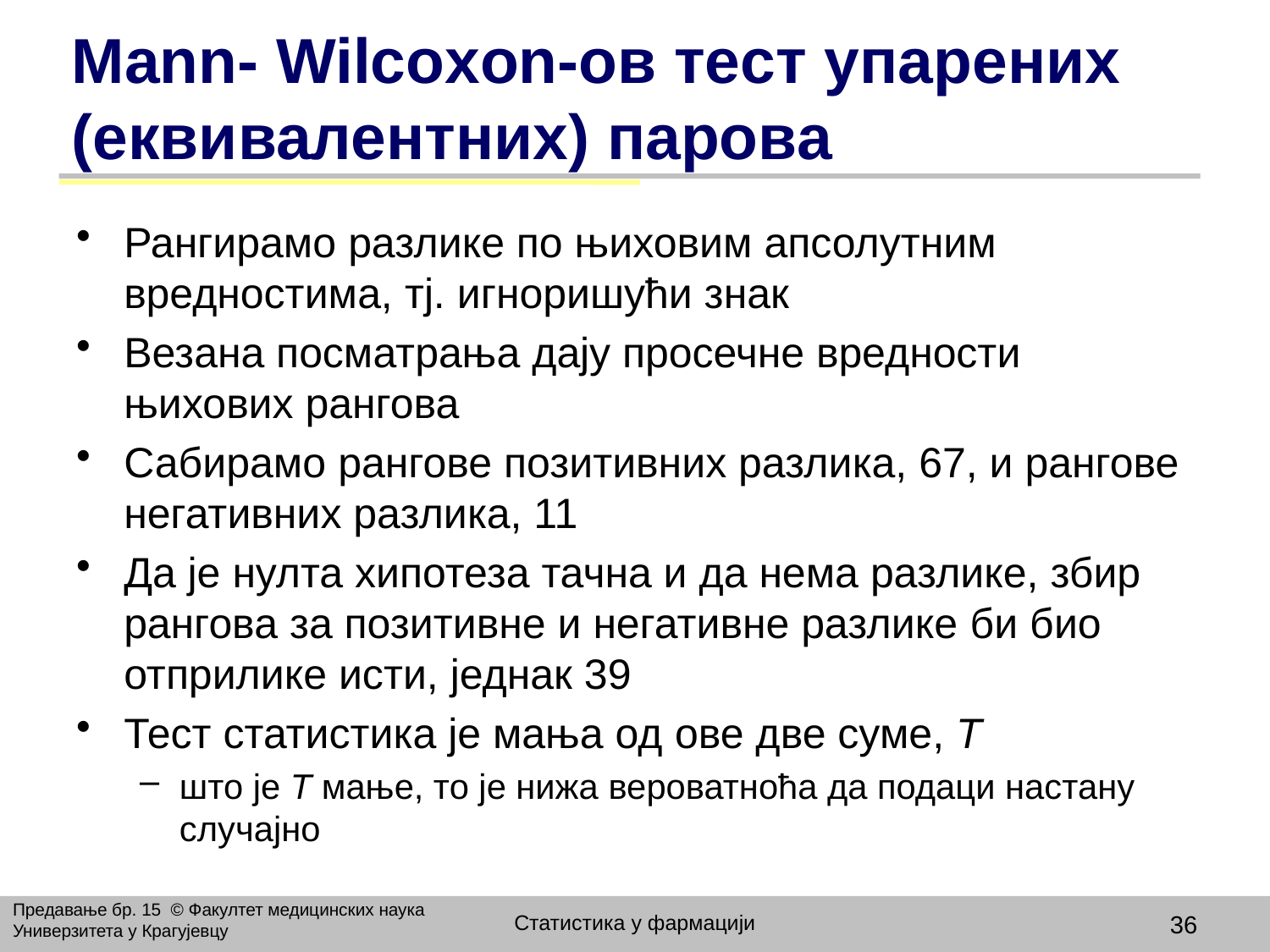

# Мann- Wilcoxon-ов тест упарених (еквивалентних) парова
Рангирамо разлике по њиховим апсолутним вредностима, тј. игноришући знак
Везана посматрања дају просечне вредности њихових рангова
Сабирамо рангове позитивних разлика, 67, и рангове негативних разлика, 11
Да је нулта хипотеза тачна и да нема разлике, збир рангова за позитивне и негативне разлике би био отприлике исти, једнак 39
Тест статистика је мања од ове две суме, T
што је T мање, то је нижа вероватноћа да подаци настану случајно
Предавање бр. 15  © Факултет медицинских наука Универзитета у Крагујевцу
Статистика у фармацији
36